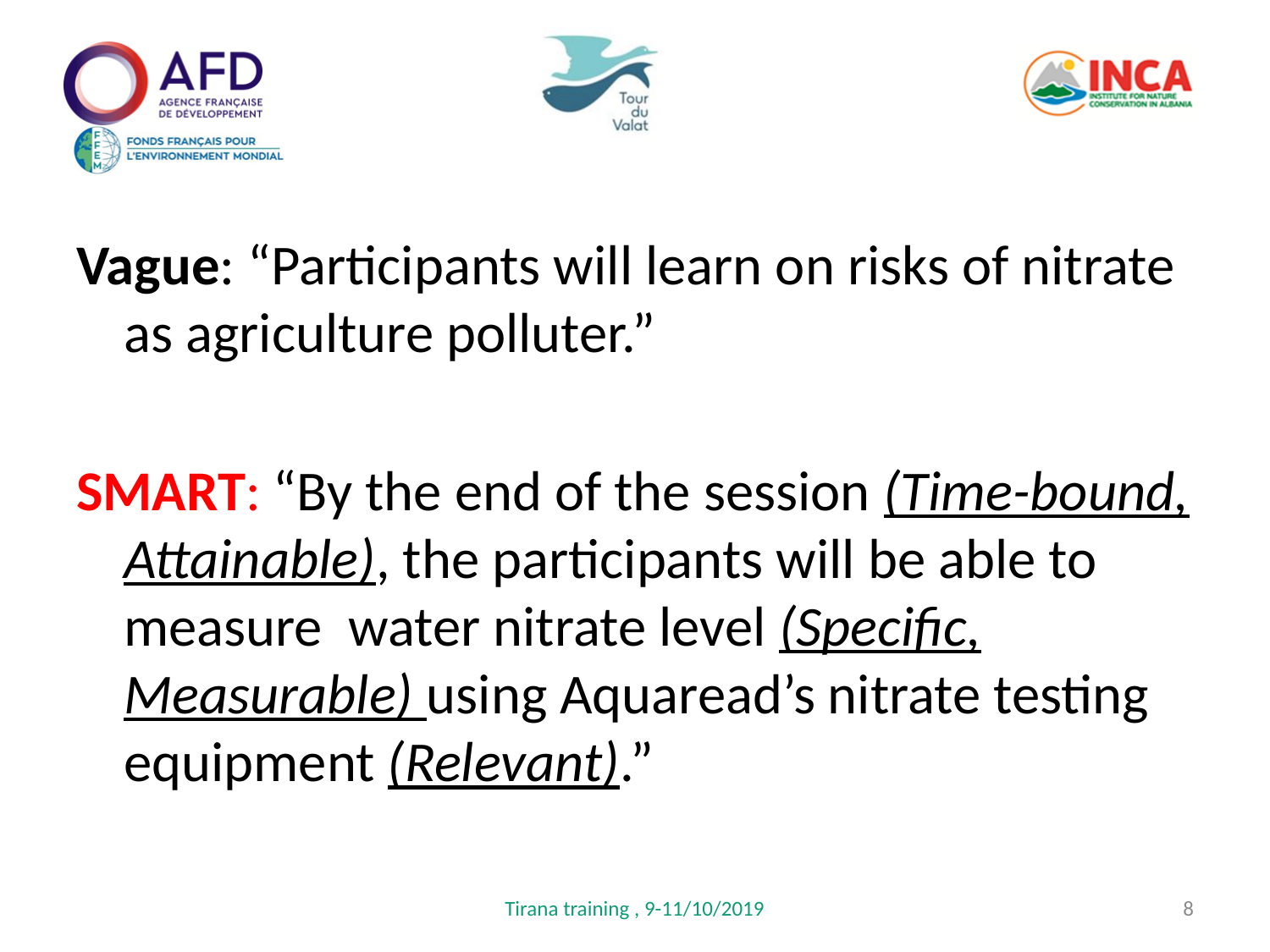

Vague: “Participants will learn on risks of nitrate as agriculture polluter.”

SMART: “By the end of the session (Time-bound, Attainable), the participants will be able to measure  water nitrate level (Specific, Measurable) using Aquaread’s nitrate testing equipment (Relevant).”

Tirana training , 9-11/10/2019
8